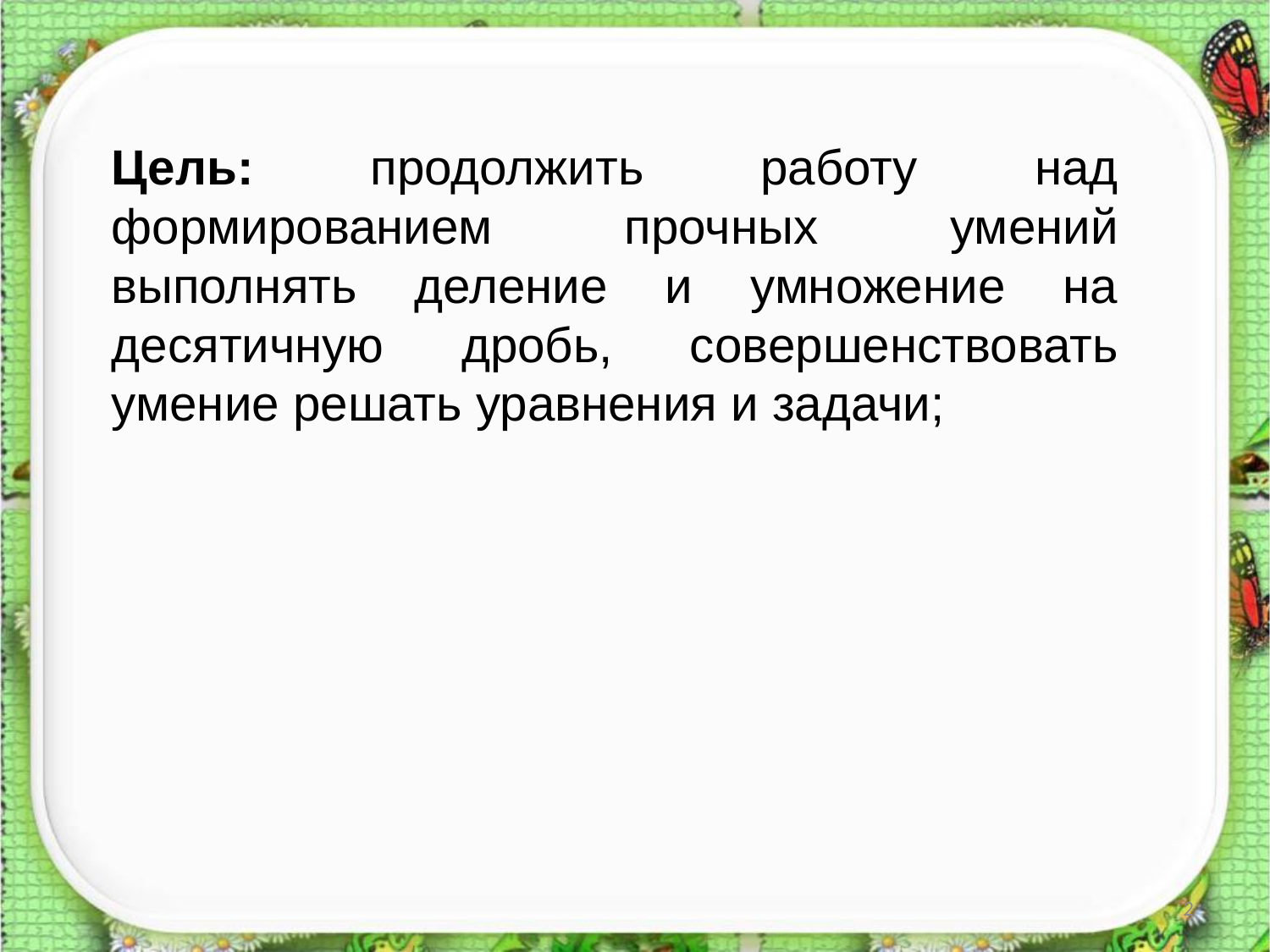

Цель: продолжить работу над формированием прочных умений выполнять деление и умножение на десятичную дробь, совершенствовать умение решать уравнения и задачи;

2